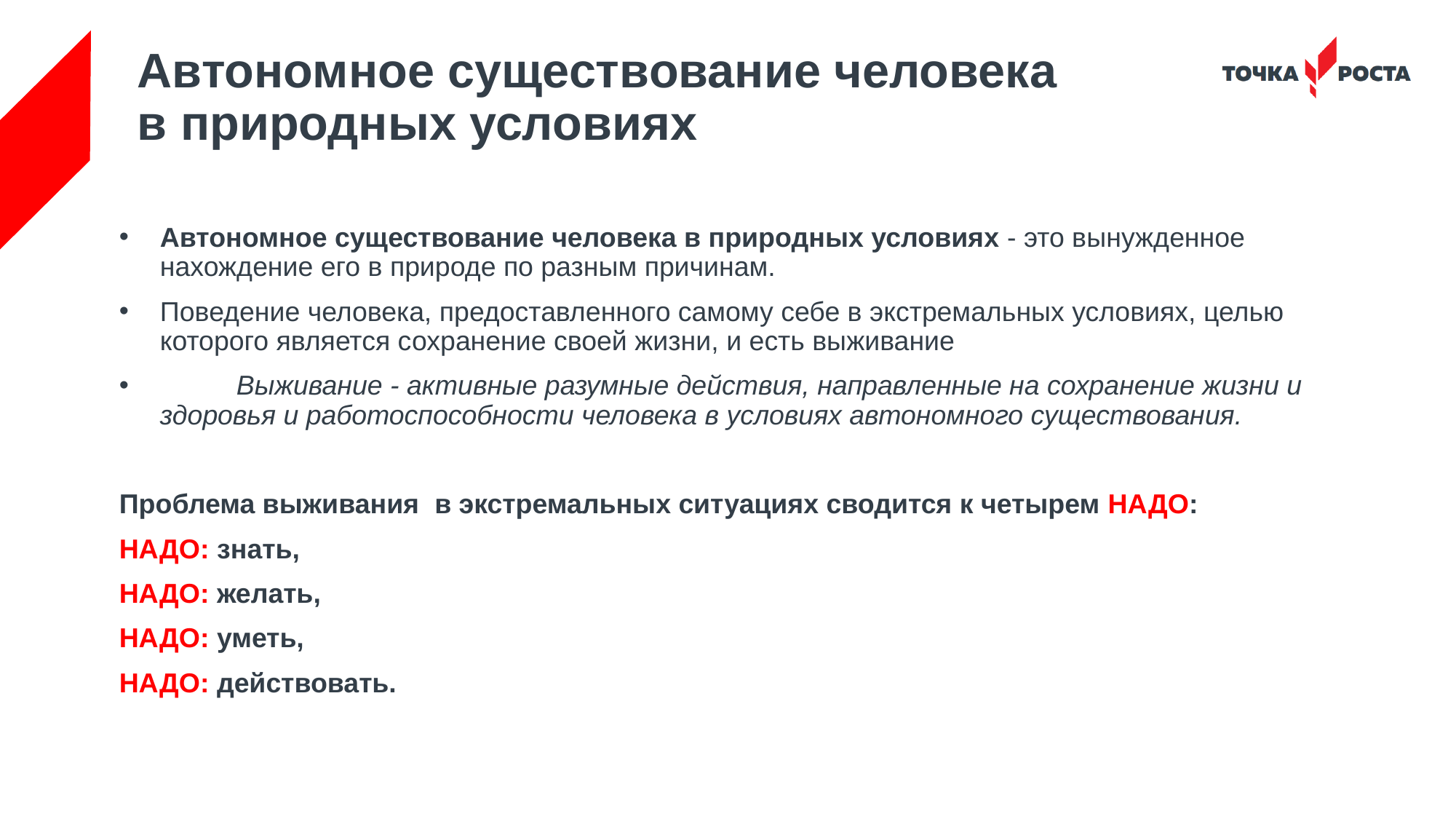

# Автономное существование человека в природных условиях
Автономное существование человека в природных условиях - это вынужденное нахождение его в природе по разным причинам.
Поведение человека, предоставленного самому себе в экстремальных условиях, целью которого является сохранение своей жизни, и есть выживание
          Выживание - активные разумные действия, направленные на сохранение жизни и здоровья и работоспособности человека в условиях автономного существования.

Проблема выживания  в экстремальных ситуациях сводится к четырем НАДО:
НАДО: знать,
НАДО: желать,
НАДО: уметь,
НАДО: действовать.